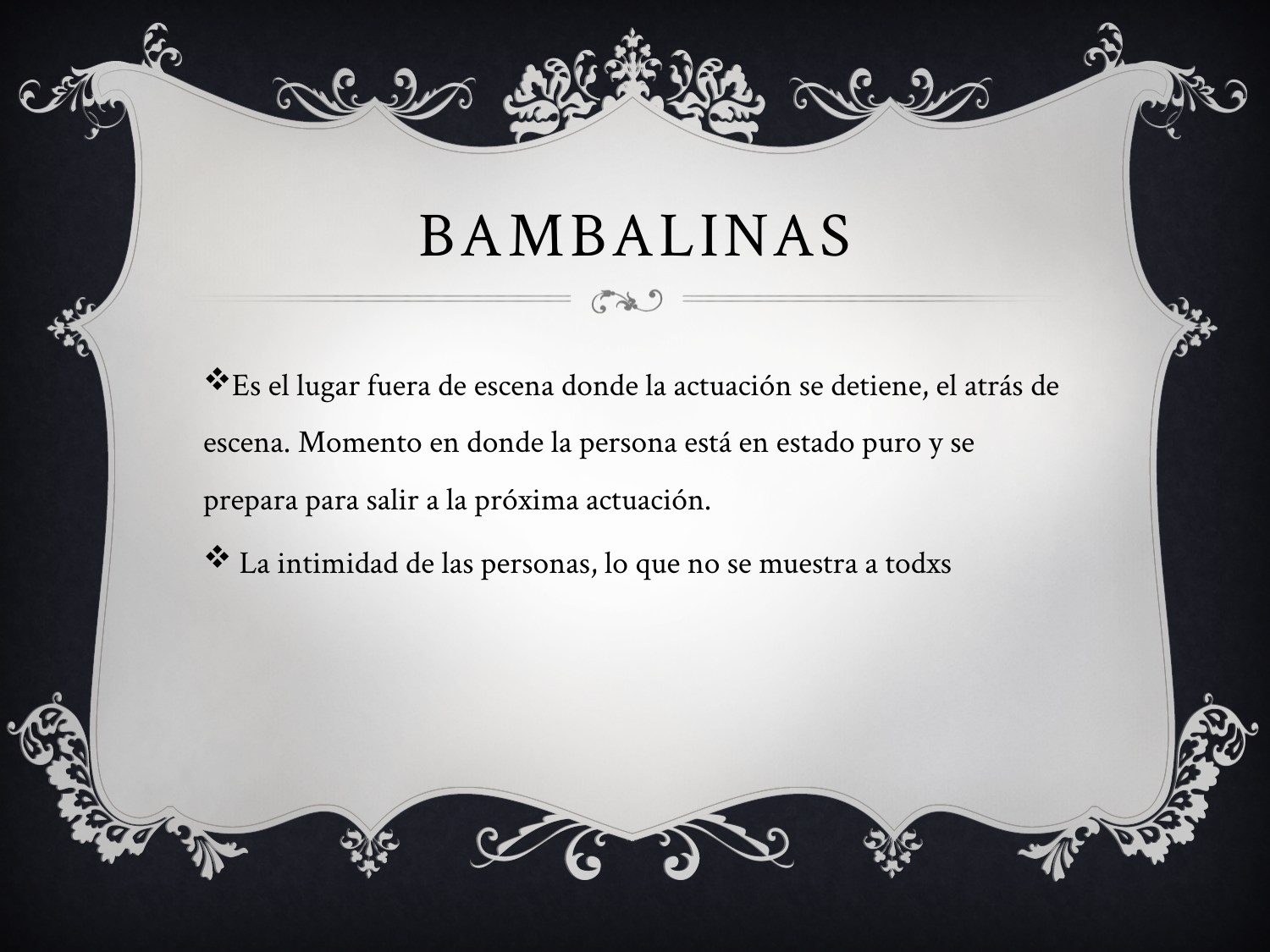

# bambalinas
Es el lugar fuera de escena donde la actuación se detiene, el atrás de escena. Momento en donde la persona está en estado puro y se prepara para salir a la próxima actuación.
 La intimidad de las personas, lo que no se muestra a todxs